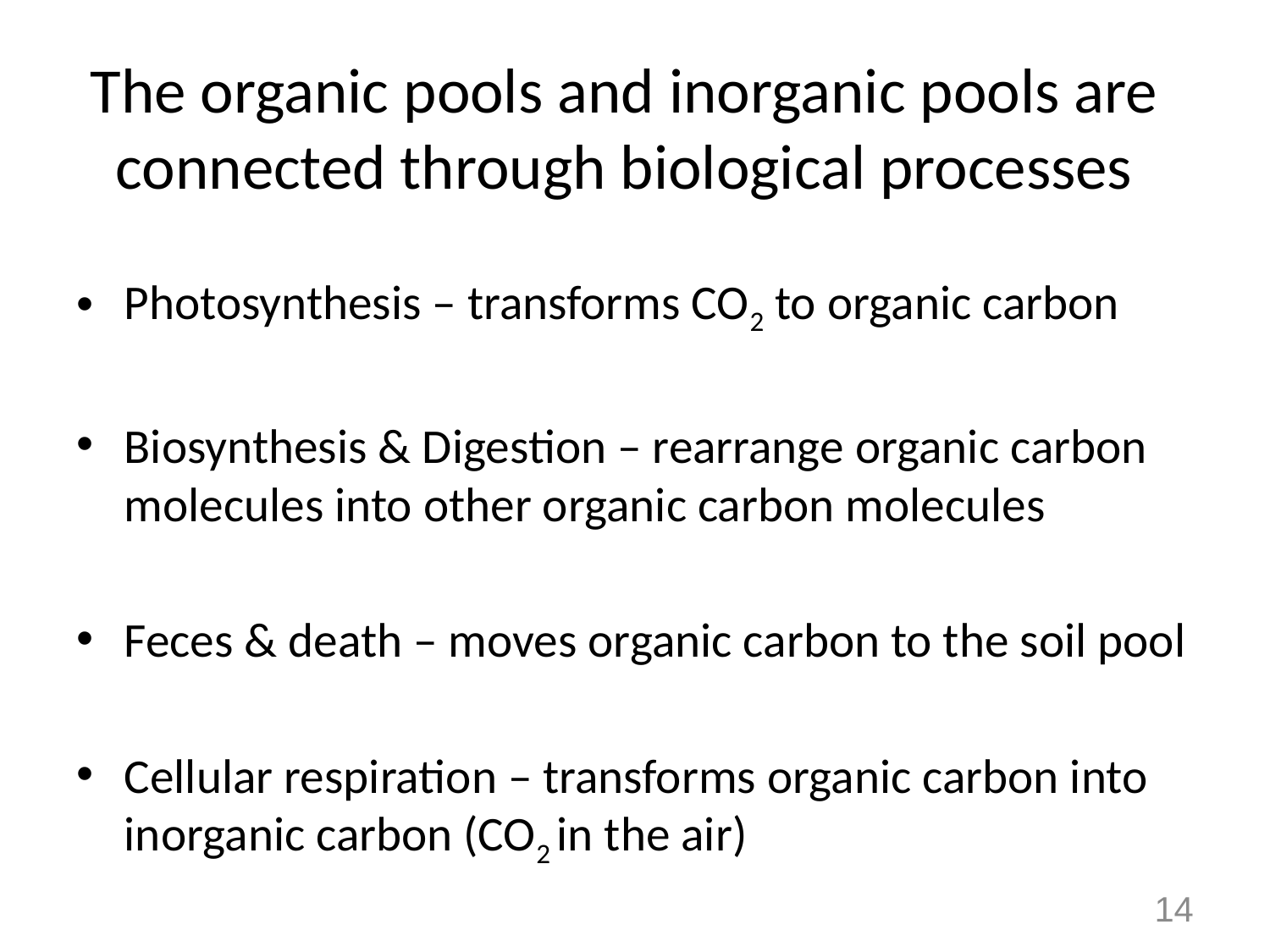

# The organic pools and inorganic pools are connected through biological processes
Photosynthesis – transforms CO2 to organic carbon

Biosynthesis & Digestion – rearrange organic carbon molecules into other organic carbon molecules

Feces & death – moves organic carbon to the soil pool

Cellular respiration – transforms organic carbon into inorganic carbon (CO2 in the air)
14